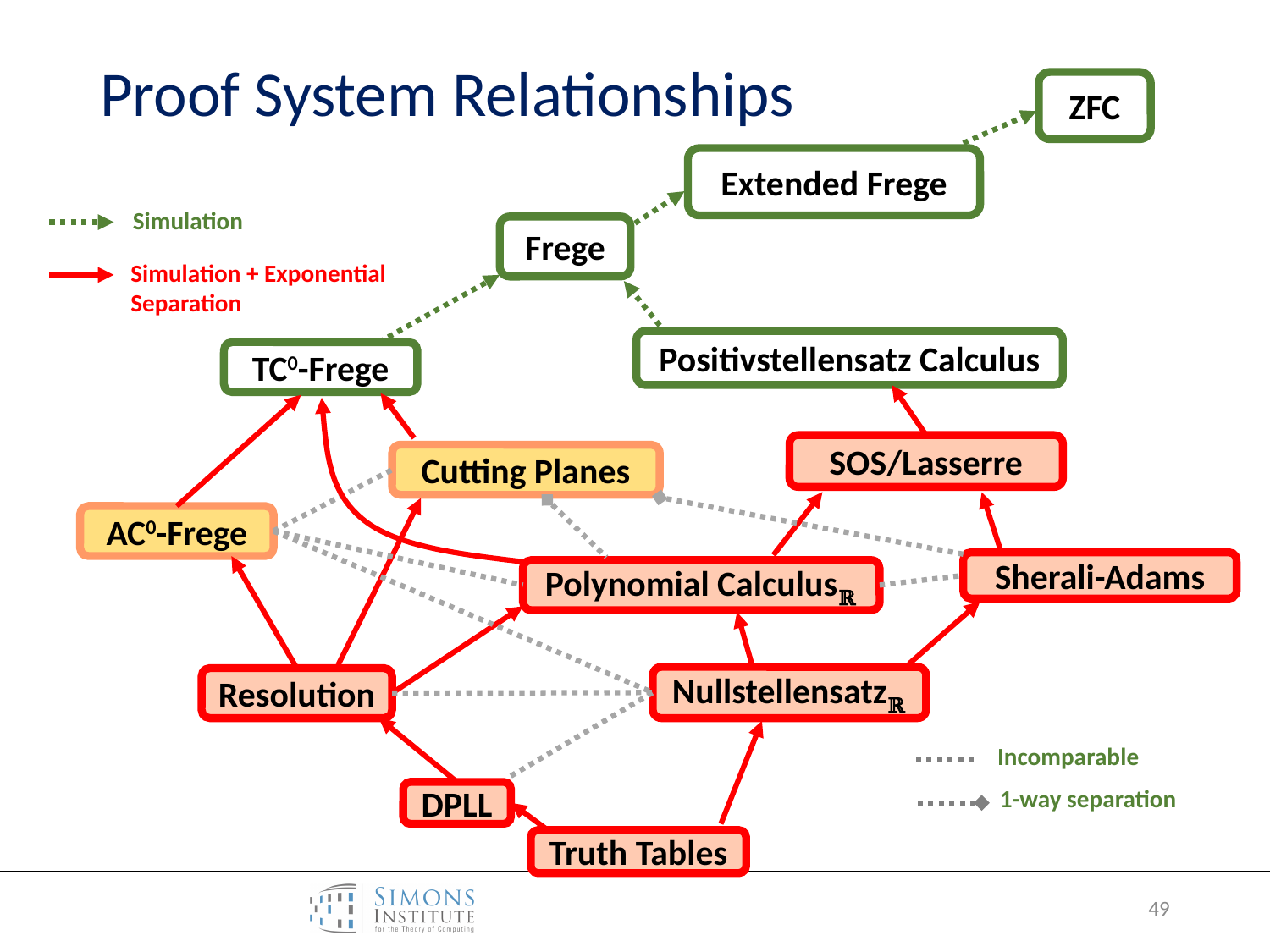

# Proof System Relationships
ZFC
Extended Frege
Simulation
Frege
Simulation + Exponential Separation
Positivstellensatz Calculus
TC0-Frege

SOS/Lasserre
Cutting Planes
AC0-Frege
Sherali-Adams
Polynomial Calculusℝ
Nullstellensatzℝ
Resolution
Incomparable
1-way separation
DPLL
Truth Tables
49